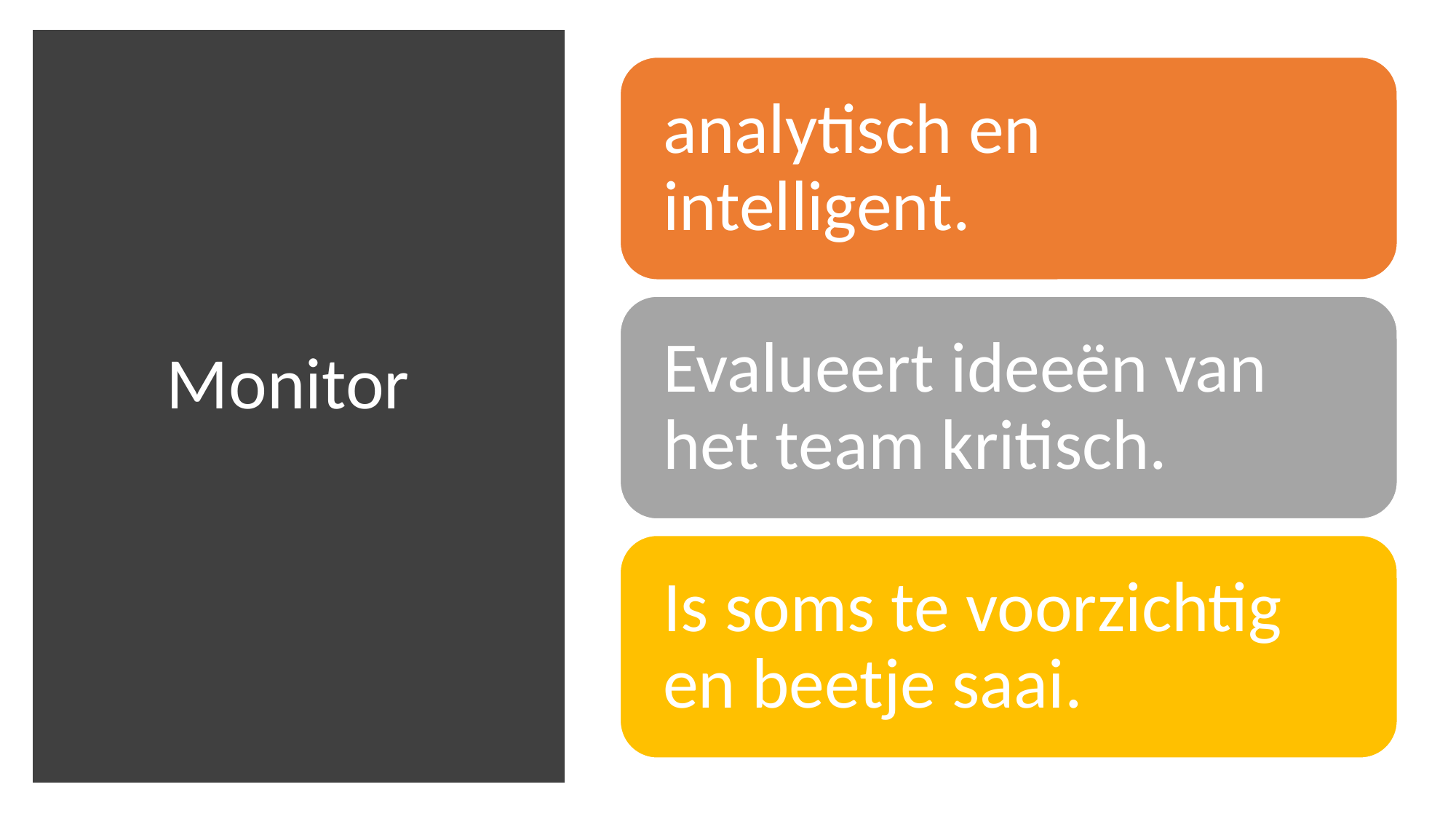

analytisch en intelligent.
Evalueert ideeën van het team kritisch.
Is soms te voorzichtig en beetje saai.
# Monitor